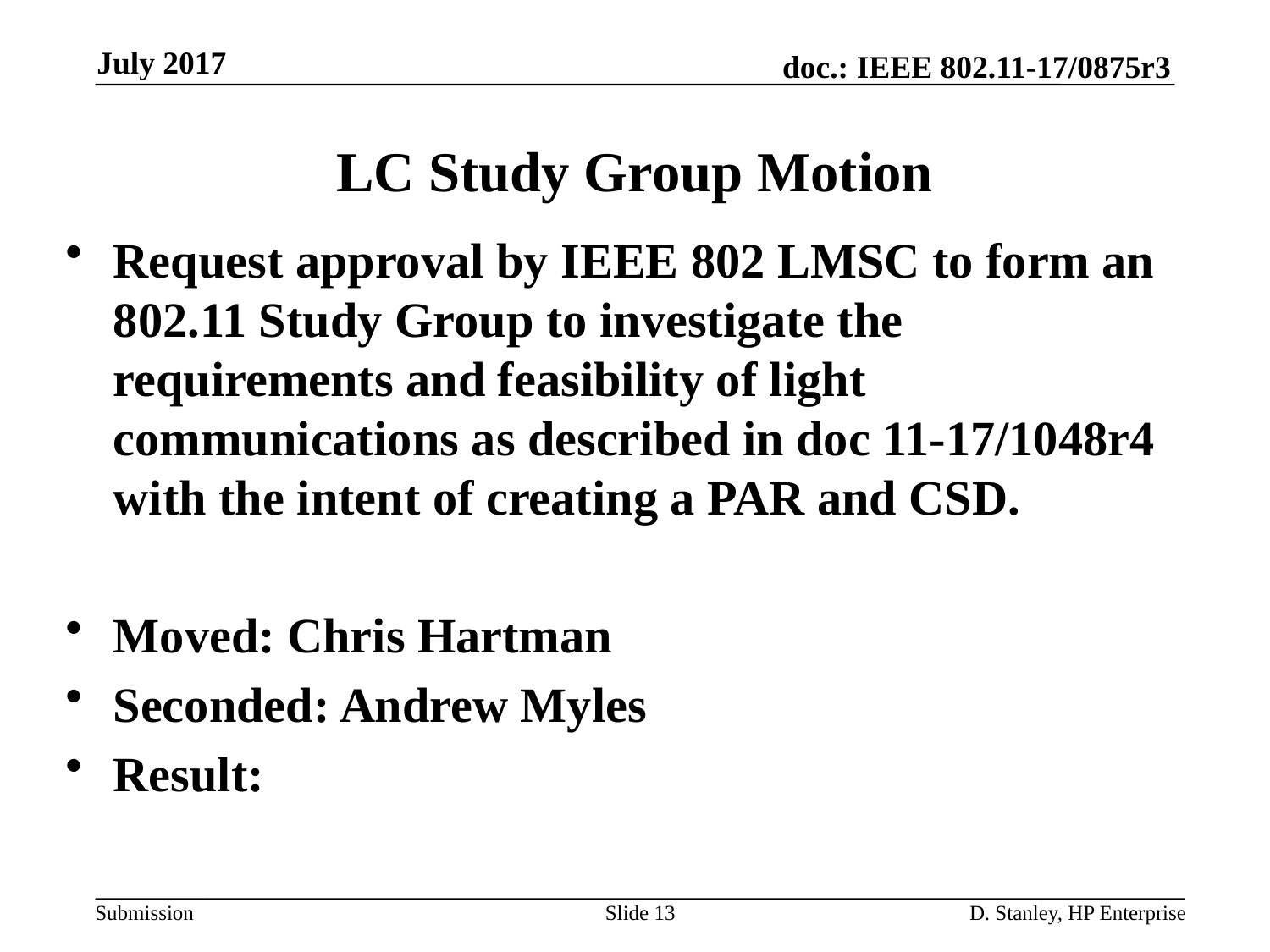

July 2017
# LC Study Group Motion
Request approval by IEEE 802 LMSC to form an 802.11 Study Group to investigate the requirements and feasibility of light communications as described in doc 11-17/1048r4 with the intent of creating a PAR and CSD.

Moved: Chris Hartman
Seconded: Andrew Myles
Result:

Slide 13
D. Stanley, HP Enterprise